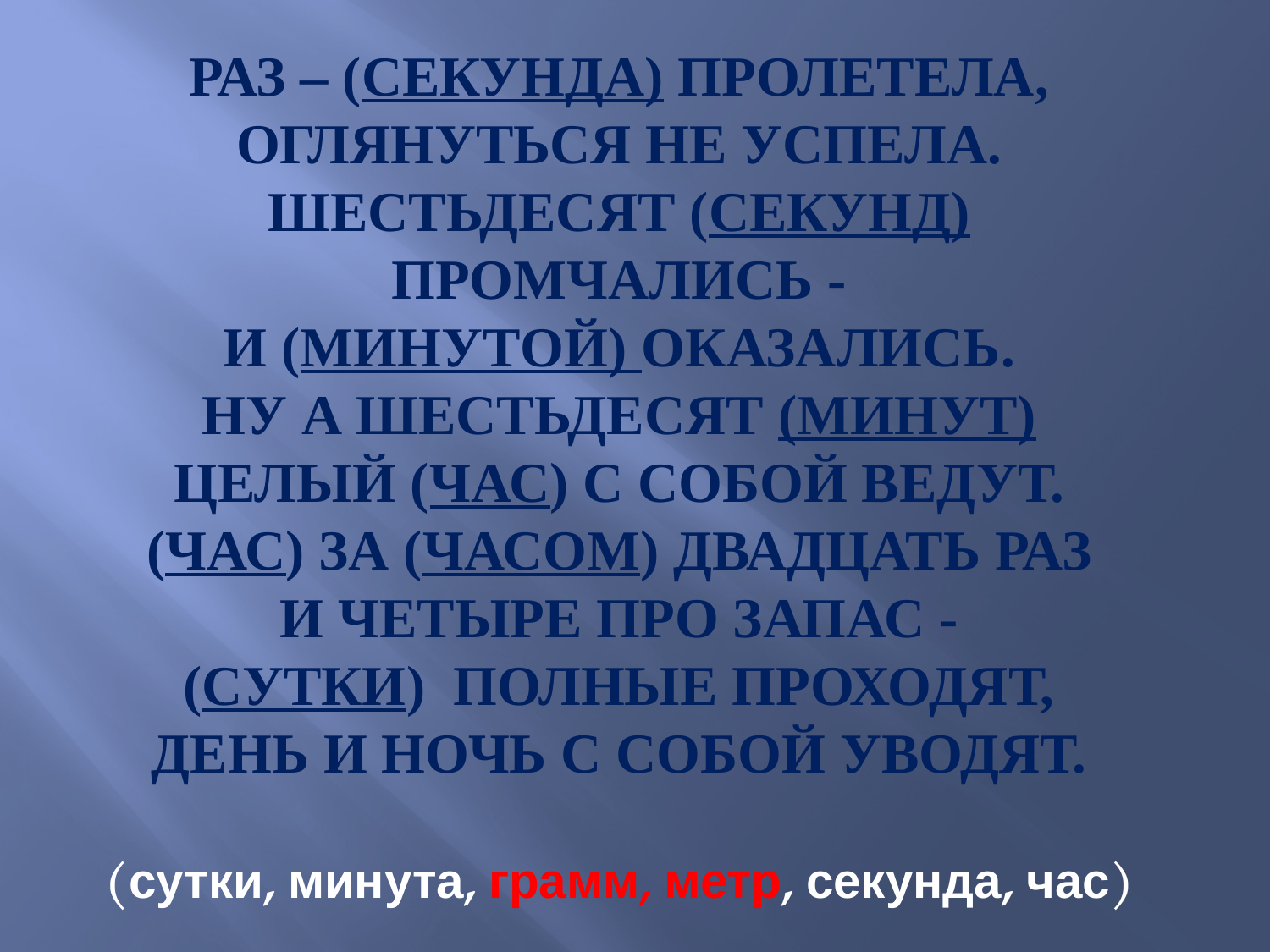

# Раз – (СЕКУНДА) пролетела, Оглянуться не успела. Шестьдесят (СЕКУНД) промчались - И (МИНУТОЙ) оказались. Ну а шестьдесят (МИНУТ) Целый (ЧАС) с собой ведут. (ЧАС) за (ЧАСОМ) двадцать раз И четыре про запас - (СУТКИ)  полные проходят, День и ночь с собой уводят.
(сутки, минута, грамм, метр, секунда, час)